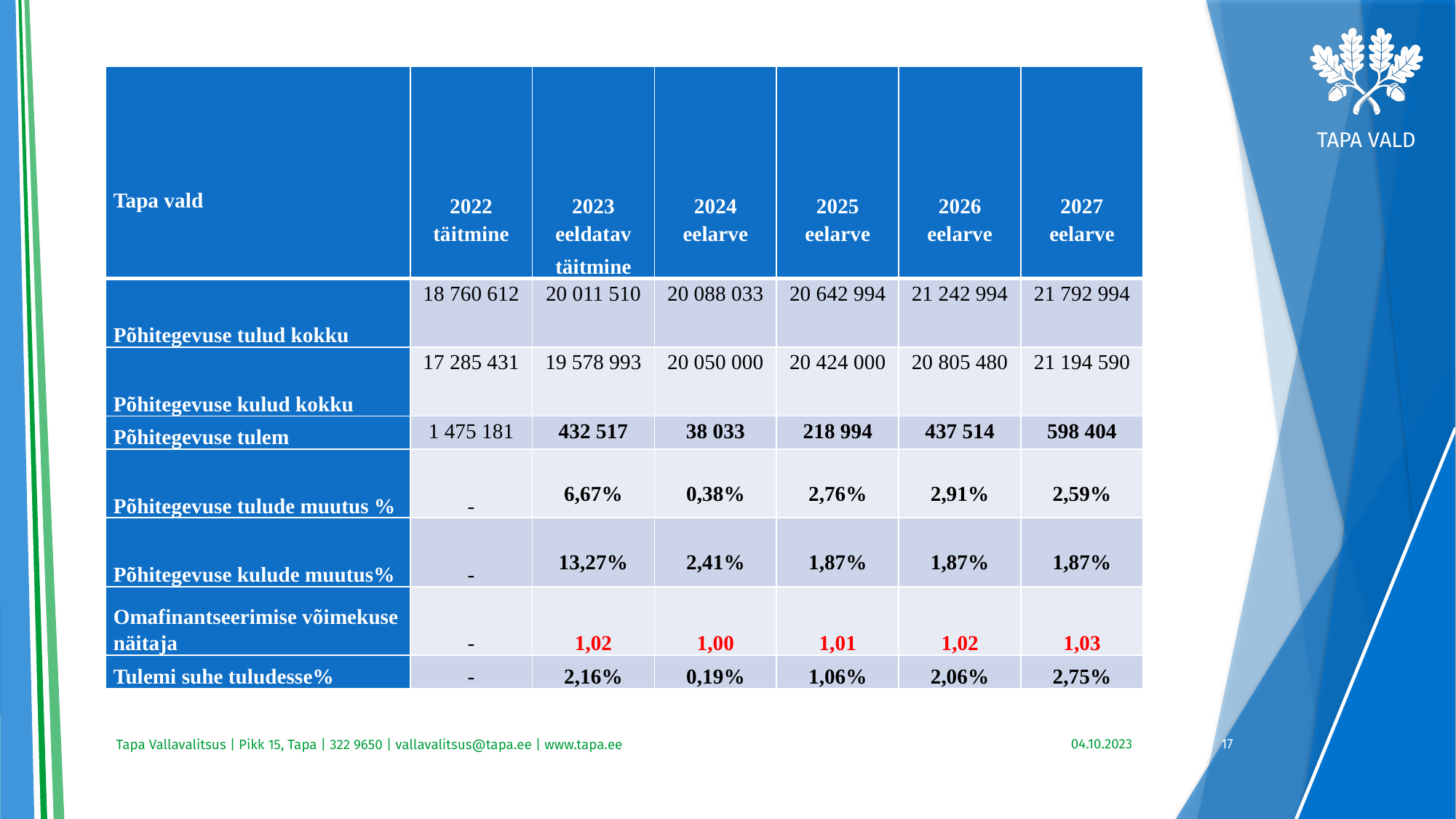

| Tapa vald | 2022 täitmine | 2023 eeldatav täitmine | 2024 eelarve | 2025 eelarve | 2026 eelarve | 2027 eelarve |
| --- | --- | --- | --- | --- | --- | --- |
| Põhitegevuse tulud kokku | 18 760 612 | 20 011 510 | 20 088 033 | 20 642 994 | 21 242 994 | 21 792 994 |
| Põhitegevuse kulud kokku | 17 285 431 | 19 578 993 | 20 050 000 | 20 424 000 | 20 805 480 | 21 194 590 |
| Põhitegevuse tulem | 1 475 181 | 432 517 | 38 033 | 218 994 | 437 514 | 598 404 |
| Põhitegevuse tulude muutus % | - | 6,67% | 0,38% | 2,76% | 2,91% | 2,59% |
| Põhitegevuse kulude muutus% | - | 13,27% | 2,41% | 1,87% | 1,87% | 1,87% |
| Omafinantseerimise võimekuse näitaja | - | 1,02 | 1,00 | 1,01 | 1,02 | 1,03 |
| Tulemi suhe tuludesse% | - | 2,16% | 0,19% | 1,06% | 2,06% | 2,75% |
#
04.10.2023
17
Tapa Vallavalitsus | Pikk 15, Tapa | 322 9650 | vallavalitsus@tapa.ee | www.tapa.ee